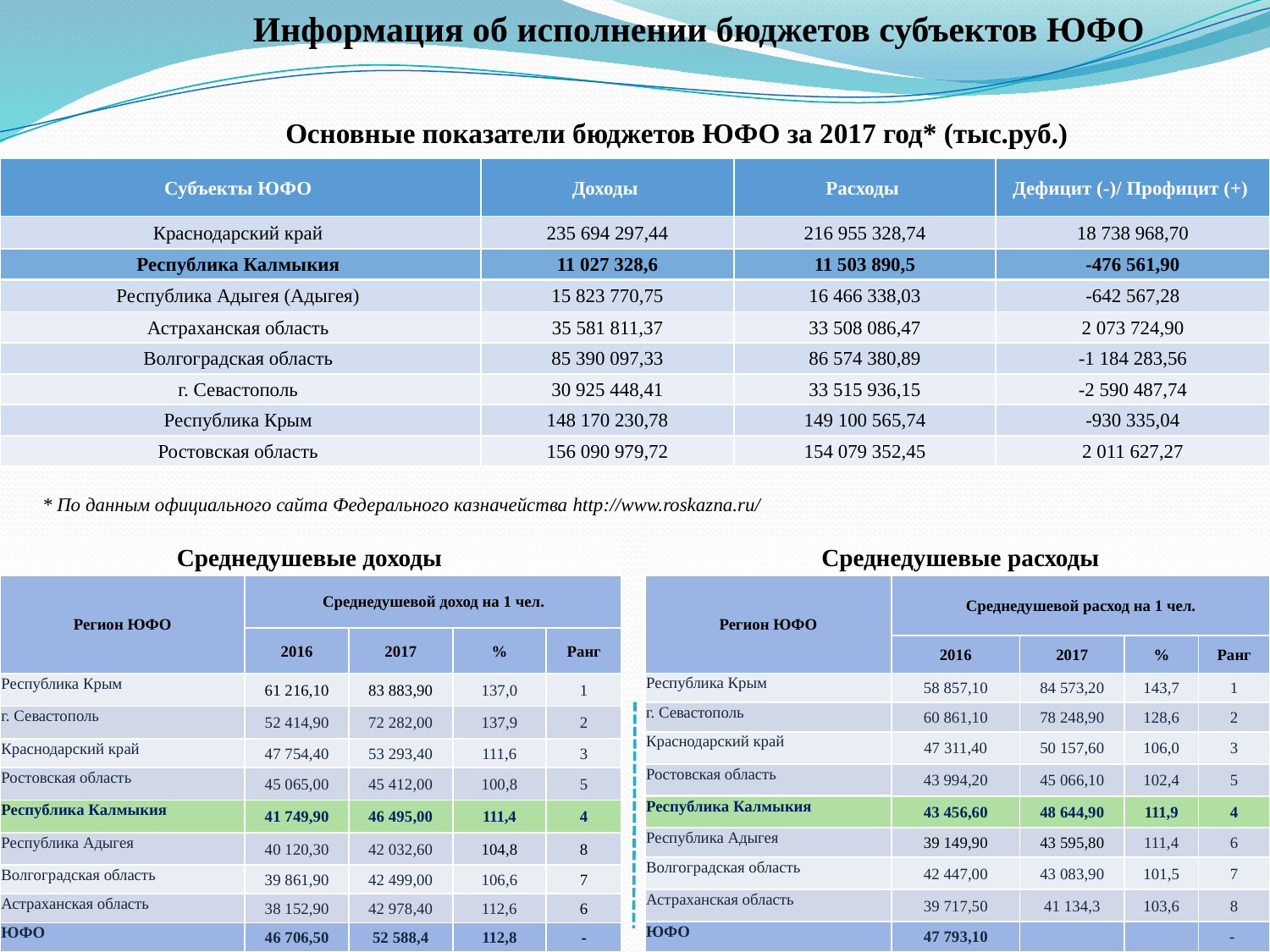

Информация об исполнении бюджетов субъектов ЮФО
Основные показатели бюджетов ЮФО за 2017 год* (тыс.руб.)

| Субъекты ЮФО | Доходы | Расходы | Дефицит (-)/ Профицит (+) |
| --- | --- | --- | --- |
| Краснодарский край | 203 629 106,90 | 201 484 429,30 | 2 144 677,60 |
| Республика Калмыкия | 9 770 771,30 | 10 006 557,70 | -235 786,40 |
| Республика Адыгея (Адыгея) | 15 121 289,00 | 14 723 346,20 | 397 942,80 |
| Астраханская область | 31 022 405,30 | 32 550 574,10 | -1 528 168,80 |
| Волгоградская область | 79 067 878,00 | 85 655 778,00 | -6 587 900,00 |
| г. Севастополь | 21 807 007,20 | 25 325 215,30 | -3 518 208,10 |
| Республика Крым | 106 880 946,10 | 120 416 451,90 | -13 535 505,80 |
| Ростовская область | 155 695 698,10 | 152 309 429,70 | 3 386 268,40 |
| Субъекты ЮФО | Доходы | Расходы | Дефицит (-)/ Профицит (+) |
| --- | --- | --- | --- |
| Краснодарский край | 235 694 297,44 | 216 955 328,74 | 18 738 968,70 |
| Республика Калмыкия | 11 027 328,6 | 11 503 890,5 | -476 561,90 |
| Республика Адыгея (Адыгея) | 15 823 770,75 | 16 466 338,03 | -642 567,28 |
| Астраханская область | 35 581 811,37 | 33 508 086,47 | 2 073 724,90 |
| Волгоградская область | 85 390 097,33 | 86 574 380,89 | -1 184 283,56 |
| г. Севастополь | 30 925 448,41 | 33 515 936,15 | -2 590 487,74 |
| Республика Крым | 148 170 230,78 | 149 100 565,74 | -930 335,04 |
| Ростовская область | 156 090 979,72 | 154 079 352,45 | 2 011 627,27 |

* По данным официального сайта Федерального казначейства http://www.roskazna.ru/
Среднедушевые доходы
Среднедушевые расходы
| Регион ЮФО | Среднедушевой доход на 1 чел. |  |  |  |
| --- | --- | --- | --- | --- |
|  | 2015 | 2016 | % | Ранг |
| Республика Крым | 50 512,10 | 61 216,10 | 121,2 | 1 |
| г. Севастополь | 54 015,40 | 52 414,90 | 97 | 2 |
| Краснодарский край | 43 191,00 | 47 754,40 | 110,6 | 3 |
| Ростовская область | 40 290,60 | 45 065,00 | 111,8 | 4 |
| Республика Калмыкия | 40 255,80 | 41 749,90 | 103,7 | 5 |
| Республика Адыгея | 37 760,80 | 40 120,30 | 106,2 | 6 |
| Волгоградская область | 39 301,0 | 39 861,90 | 101,4 | 7 |
| Астраханская область | 37 871,20 | 38 152,90 | 100,7 | 8 |
| ЮФО | 42 406,90 | 46 706,50 | 109,9 | - |
| Регион ЮФО | Среднедушевой расход на 1 чел. |  |  |  |
| --- | --- | --- | --- | --- |
|  | 2016 | 2017 | % | Ранг |
| Республика Крым | 58 857,10 | 84 573,20 | 143,7 | 1 |
| г. Севастополь | 60 861,10 | 78 248,90 | 128,6 | 2 |
| Краснодарский край | 47 311,40 | 50 157,60 | 106,0 | 3 |
| Ростовская область | 43 994,20 | 45 066,10 | 102,4 | 5 |
| Республика Калмыкия | 43 456,60 | 48 644,90 | 111,9 | 4 |
| Республика Адыгея | 39 149,90 | 43 595,80 | 111,4 | 6 |
| Волгоградская область | 42 447,00 | 43 083,90 | 101,5 | 7 |
| Астраханская область | 39 717,50 | 41 134,3 | 103,6 | 8 |
| ЮФО | 47 793,10 |  |  | - |
| Регион ЮФО | Среднедушевой доход на 1 чел. |  |  |  |
| --- | --- | --- | --- | --- |
|  | 2016 | 2017 | % | Ранг |
| Республика Крым | 61 216,10 | 83 883,90 | 137,0 | 1 |
| г. Севастополь | 52 414,90 | 72 282,00 | 137,9 | 2 |
| Краснодарский край | 47 754,40 | 53 293,40 | 111,6 | 3 |
| Ростовская область | 45 065,00 | 45 412,00 | 100,8 | 5 |
| Республика Калмыкия | 41 749,90 | 46 495,00 | 111,4 | 4 |
| Республика Адыгея | 40 120,30 | 42 032,60 | 104,8 | 8 |
| Волгоградская область | 39 861,90 | 42 499,00 | 106,6 | 7 |
| Астраханская область | 38 152,90 | 42 978,40 | 112,6 | 6 |
| ЮФО | 46 706,50 | 52 588,4 | 112,8 | - |
| Регион ЮФО | Среднедушевой расход на 1 чел. |  |  |  |
| --- | --- | --- | --- | --- |
|  | 2015 | 2016 | % | Ранг |
| Республика Крым | 52 838,90 | 58 857,10 | 130,3 | 1 |
| г. Севастополь | 46 752,10 | 60 861,10 | 130,2 | 2 |
| Краснодарский край | 46 316,10 | 47 311,40 | 102,1 | 3 |
| Ростовская область | 43 735,70 | 43994,2 | 100,6 | 4 |
| Республика Калмыкия | 44 211,20 | 43 456,60 | 98,3 | 5 |
| Республика Адыгея | 40 320,90 | 39 149,90 | 97,1 | 8 |
| Волгоградская область | 42 136,80 | 42 447,00 | 100,7 | 6 |
| Астраханская область | 41 328,50 | 39 717,50 | 96,1 | 7 |
| ЮФО | 45 247,30 | 47 793,10 | 105,6 | - |